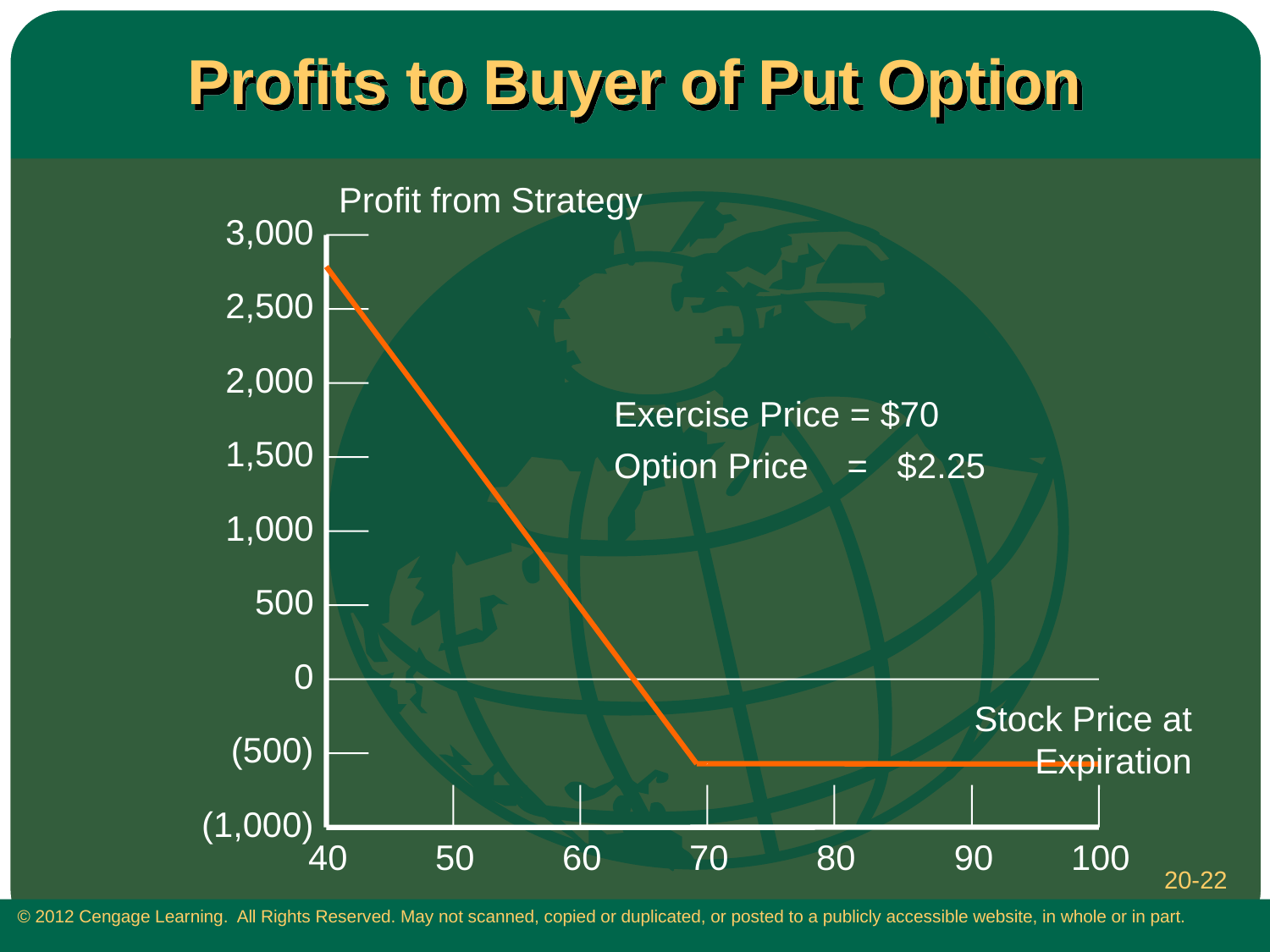

# Profits to Buyer of Put Option
Profit from Strategy
3,000

2,500

2,000

Exercise Price = $70
Option Price    =   $2.25
1,500

1,000

500

0

Stock Price at Expiration
(500)

(1,000)

40
50
60
70
80
90
100
20-22
 © 2012 Cengage Learning.  All Rights Reserved. May not scanned, copied or duplicated, or posted to a publicly accessible website, in whole or in part.